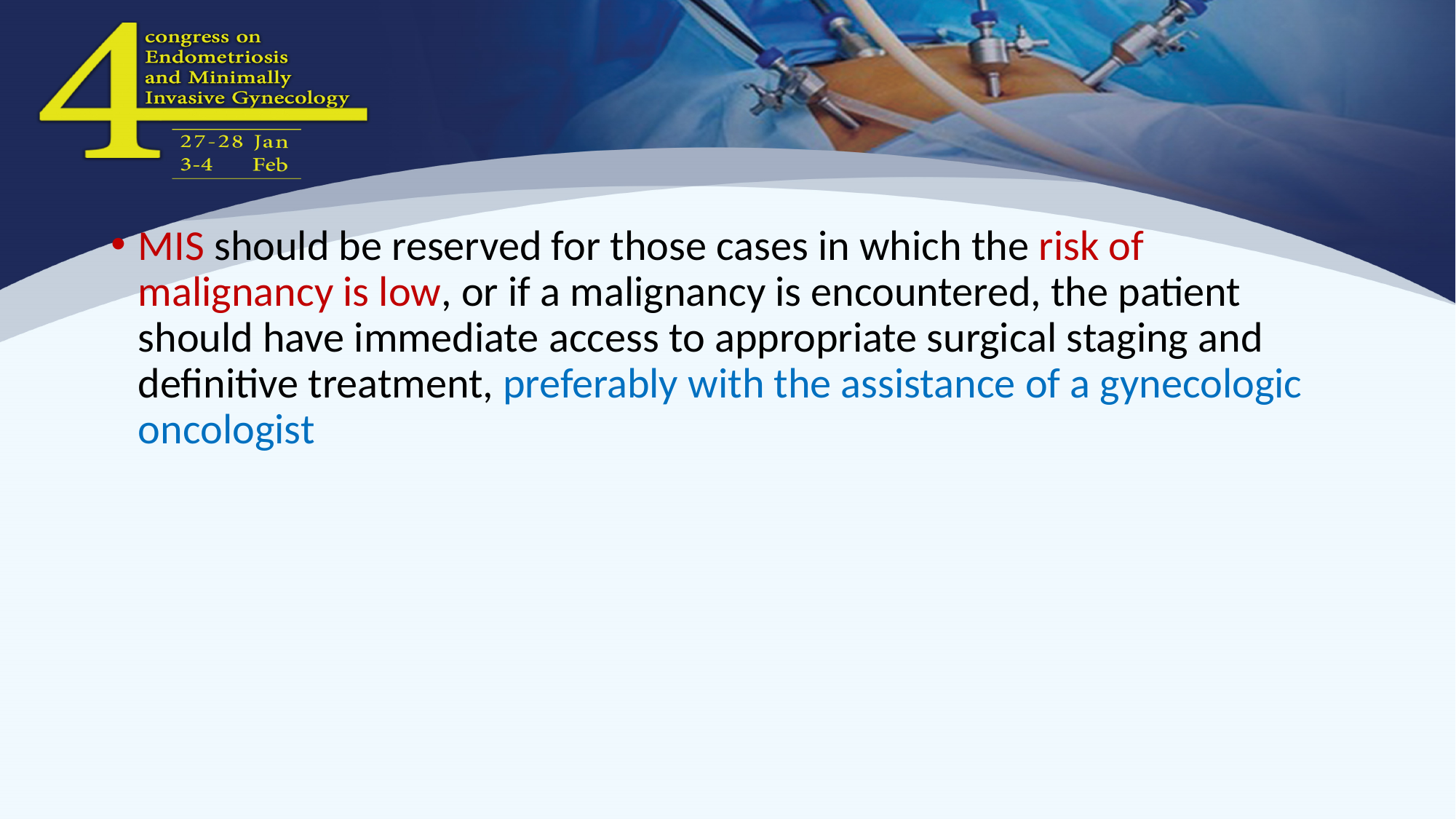

#
MIS should be reserved for those cases in which the risk of malignancy is low, or if a malignancy is encountered, the patient should have immediate access to appropriate surgical staging and definitive treatment, preferably with the assistance of a gynecologic oncologist